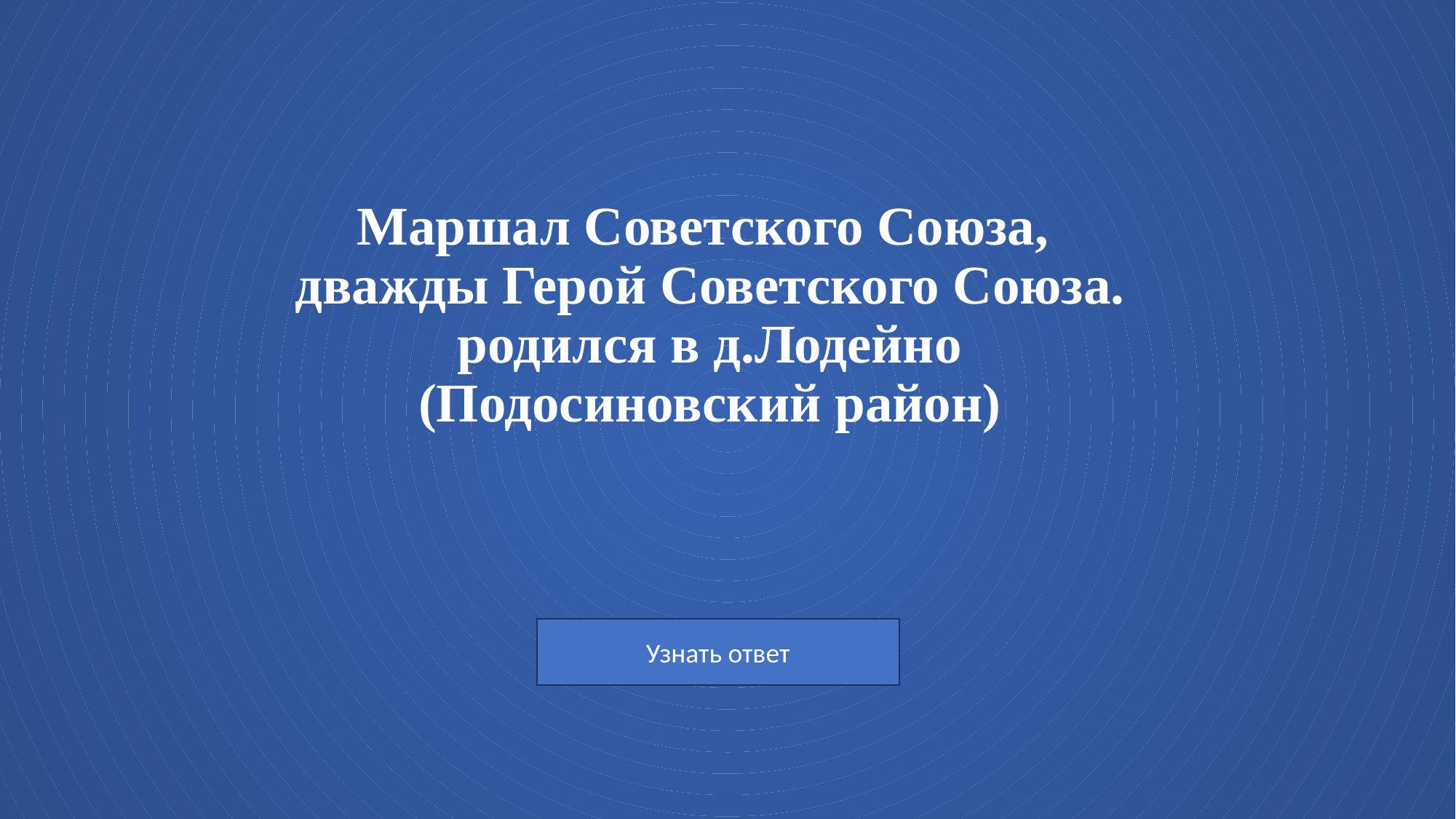

# Маршал Советского Союза, дважды Герой Советского Союза. родился в д.Лодейно (Подосиновский район)